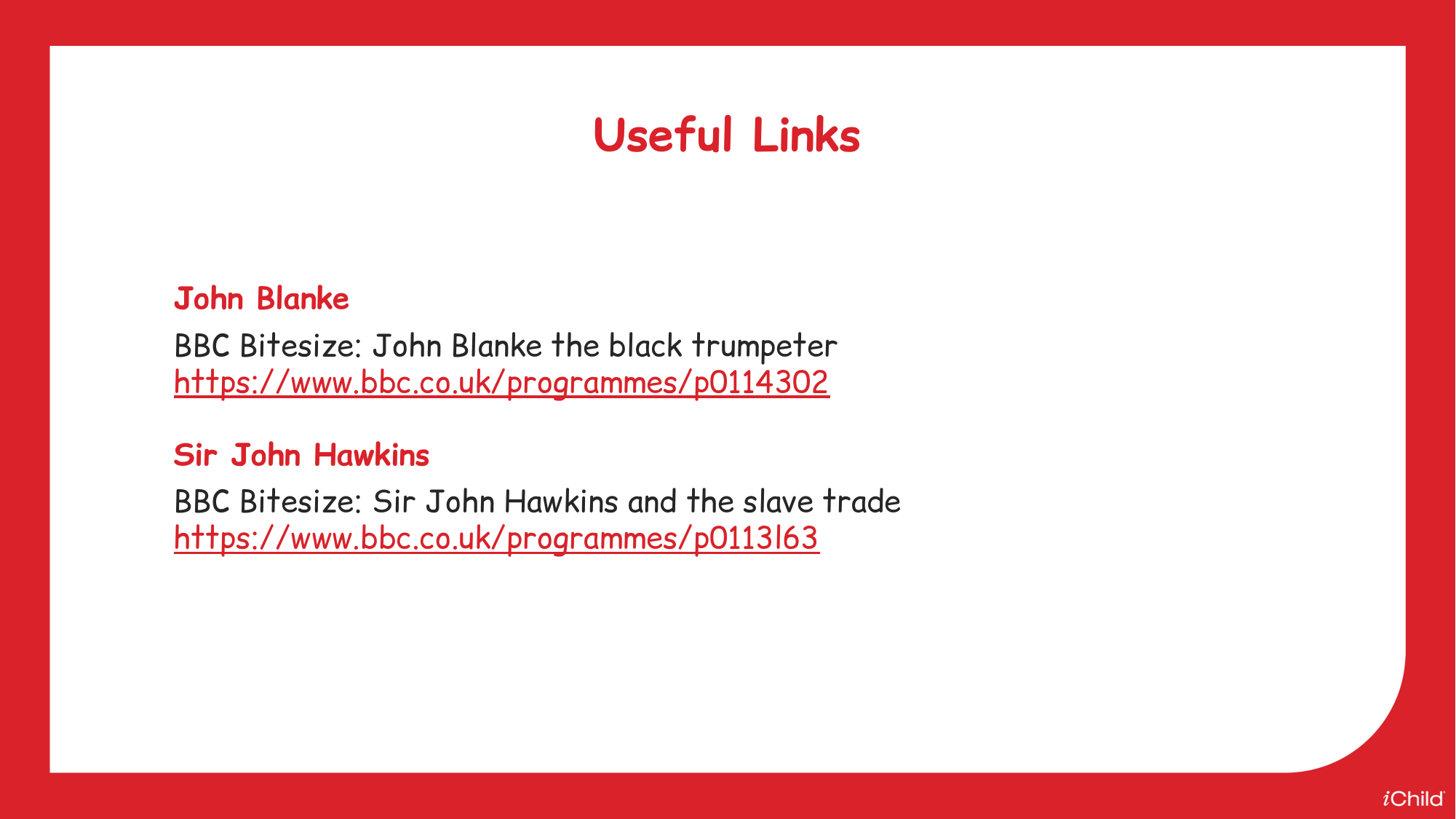

Useful Links
John Blanke
BBC Bitesize: John Blanke the black trumpeter
https://www.bbc.co.uk/programmes/p0114302
Sir John Hawkins
BBC Bitesize: Sir John Hawkins and the slave trade
https://www.bbc.co.uk/programmes/p0113l63